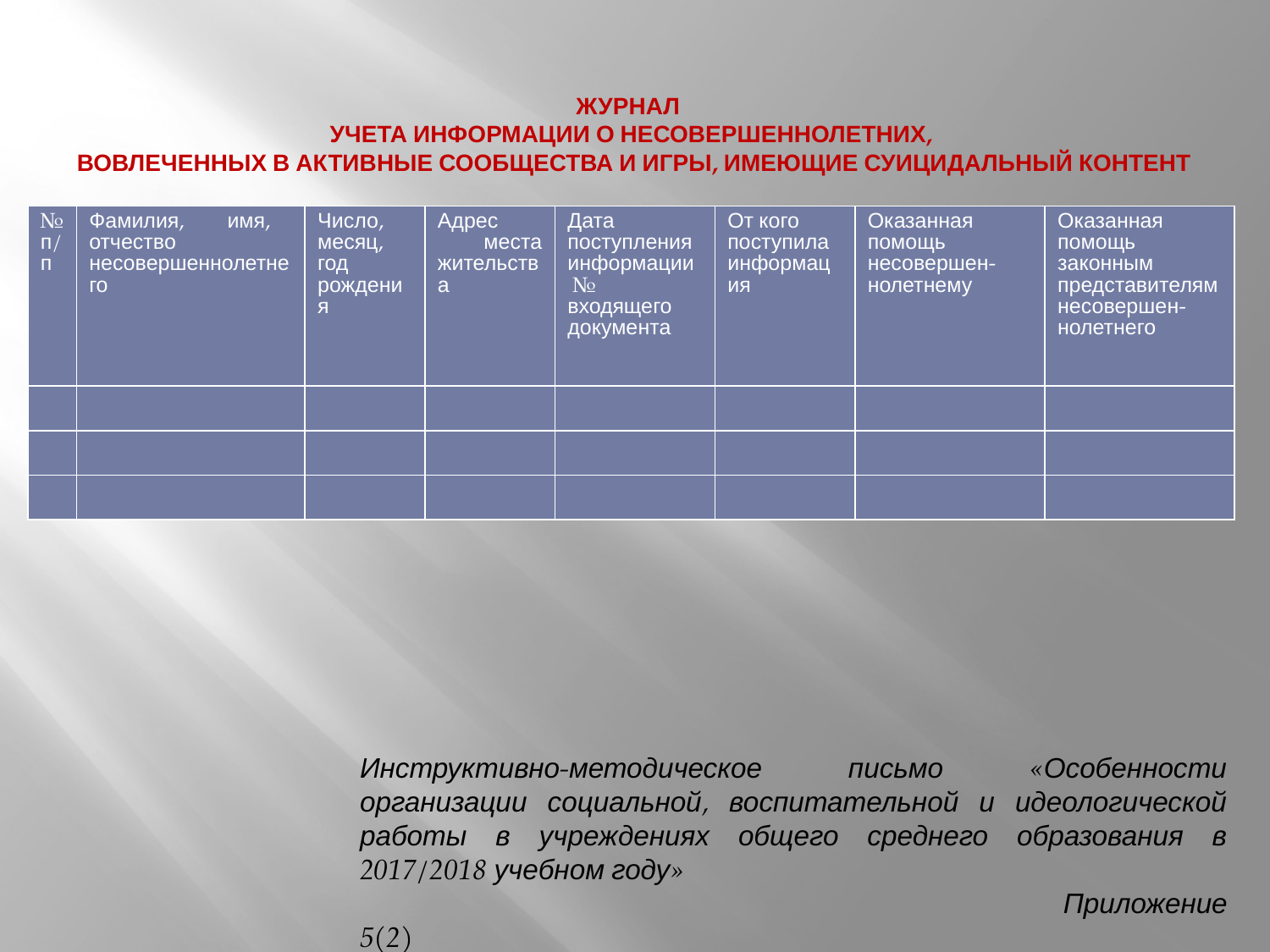

Журнал
учета информации о несовершеннолетних,
 вовлеченных в активные сообщества и игры, имеющие суицидальный контент
| № п/п | Фамилия, имя, отчество несовершеннолетнего | Число, месяц, год рождения | Адрес места жительства | Дата поступления информации № входящего документа | От кого поступила информация | Оказанная помощь несовершен- нолетнему | Оказанная помощь законным представителям несовершен- нолетнего |
| --- | --- | --- | --- | --- | --- | --- | --- |
|  |  |  |  |  |  |  |  |
|  |  |  |  |  |  |  |  |
|  |  |  |  |  |  |  |  |
Инструктивно-методическое письмо «Особенности организации социальной, воспитательной и идеологической работы в учреждениях общего среднего образования в 2017/2018 учебном году»
					   Приложение 5(2)